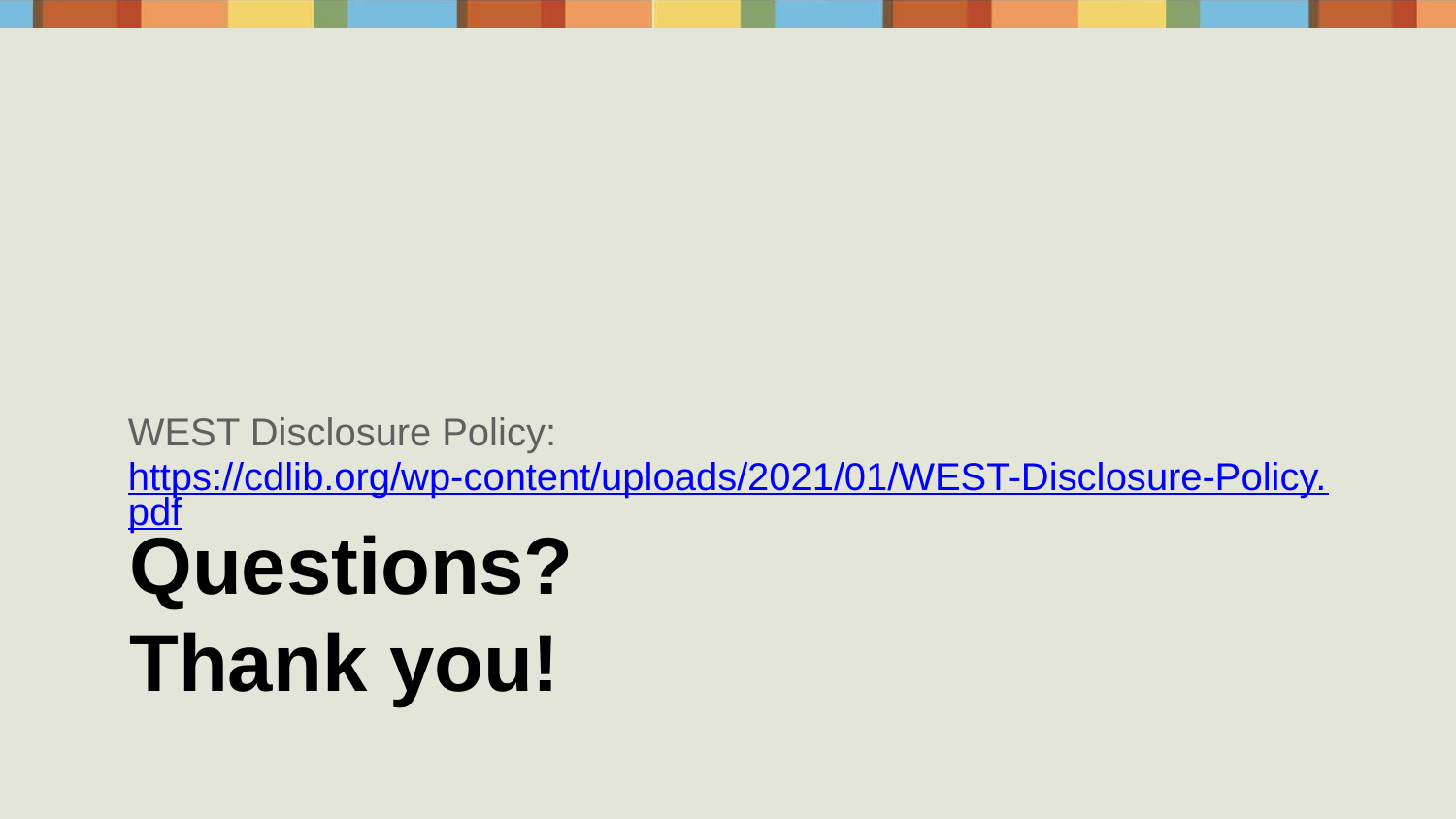

WEST Disclosure Policy: https://cdlib.org/wp-content/uploads/2021/01/WEST-Disclosure-Policy.pdf
# Questions?
Thank you!